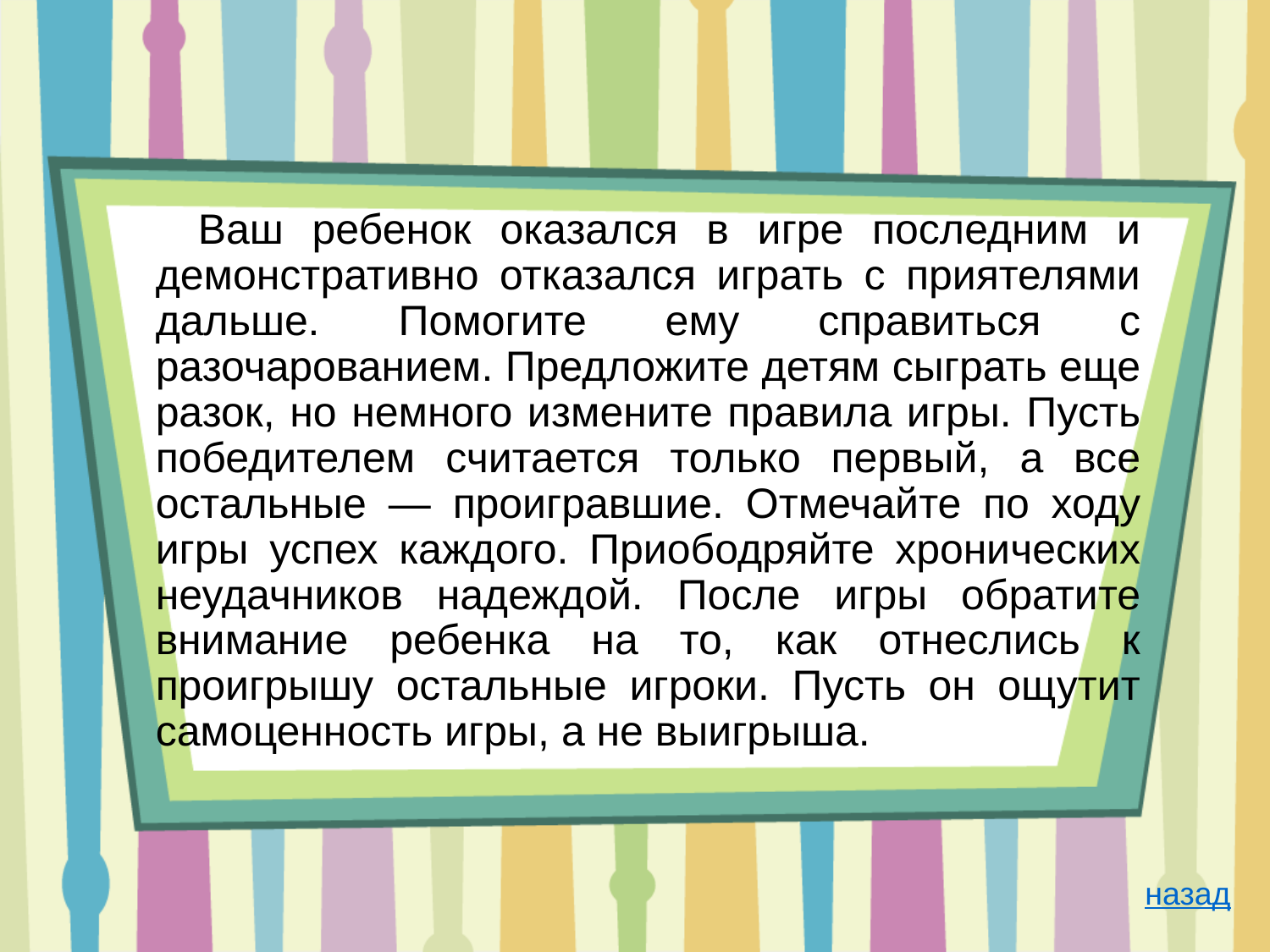

Ваш ребенок оказался в игре последним и демонстративно отказался играть с приятелями дальше. Помогите ему справиться с разочарованием. Предложите детям сыграть еще разок, но немного измените правила игры. Пусть победителем считается только первый, а все остальные — проигравшие. Отмечайте по ходу игры успех каждого. Приободряйте хронических неудачников надеждой. После игры обратите внимание ребенка на то, как отнеслись к проигрышу остальные игроки. Пусть он ощутит самоценность игры, а не выигрыша.
назад